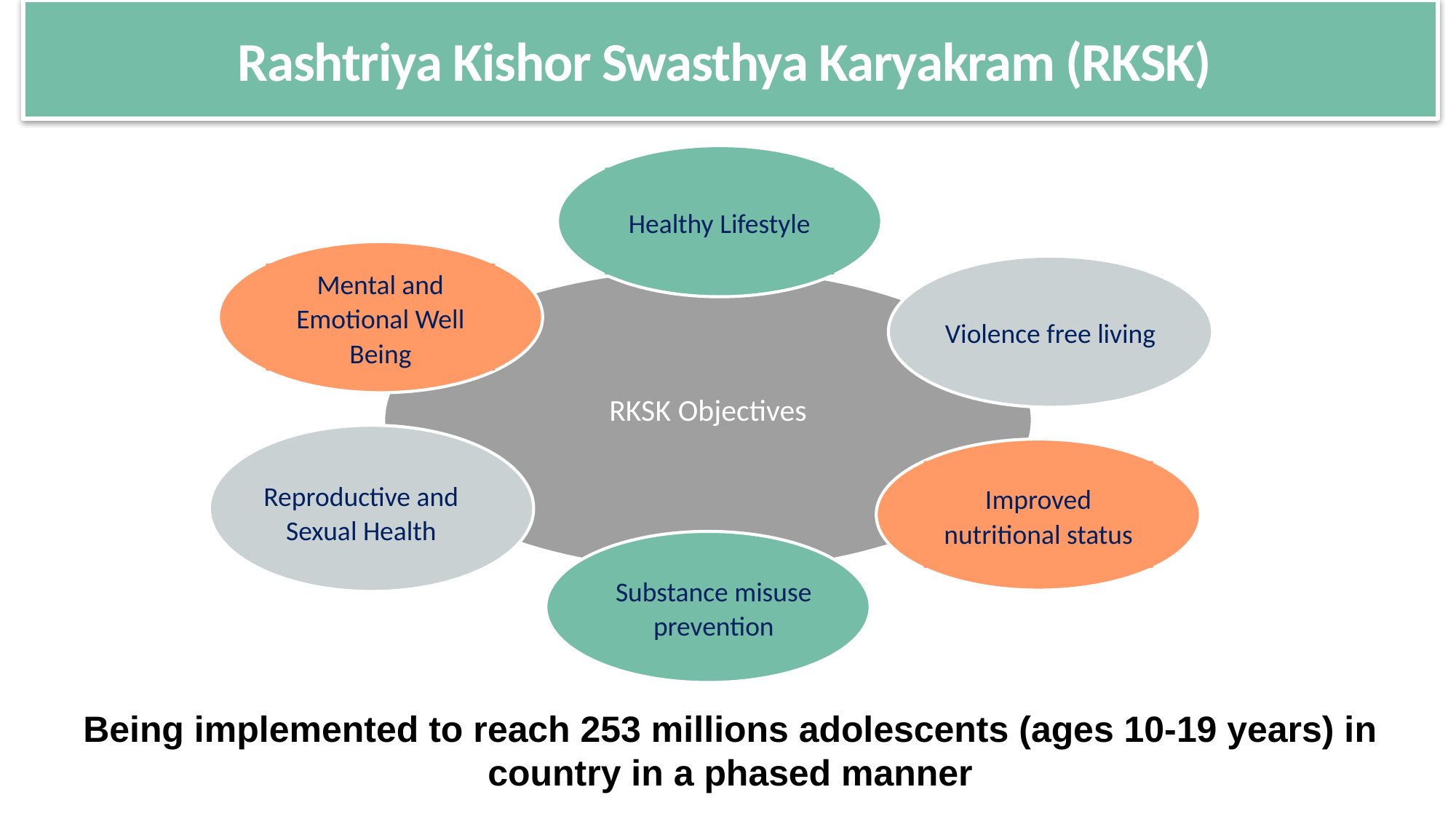

# Rashtriya Kishor Swasthya Karyakram (RKSK)

Healthy Lifestyle

Mental and Emotional Well Being

Violence free living

RKSK Objectives

Reproductive and Sexual Health

Improved nutritional status

Substance misuse prevention
Being implemented to reach 253 millions adolescents (ages 10-19 years) in country in a phased manner